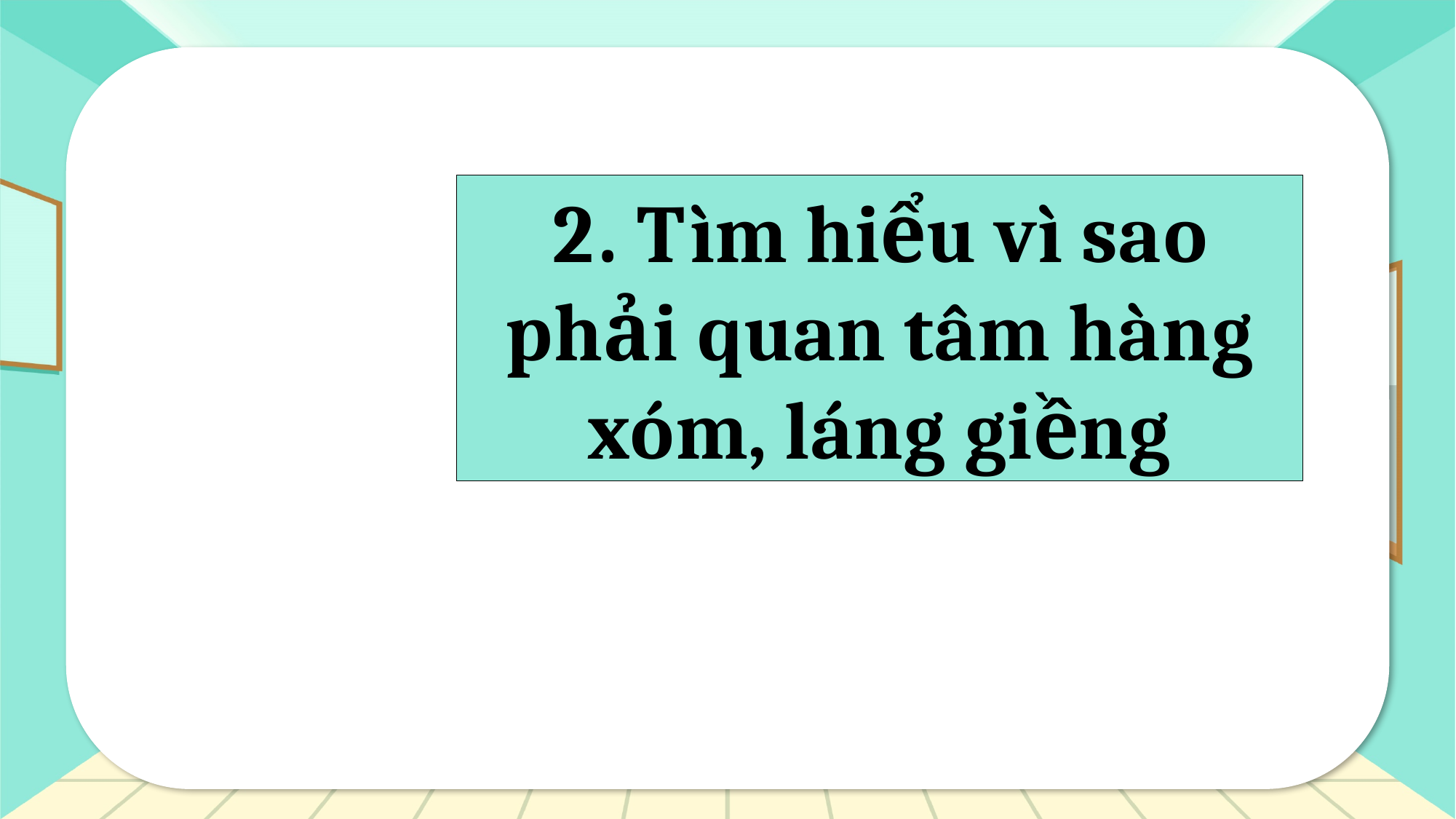

2. Tìm hiểu vì sao phải quan tâm hàng xóm, láng giềng